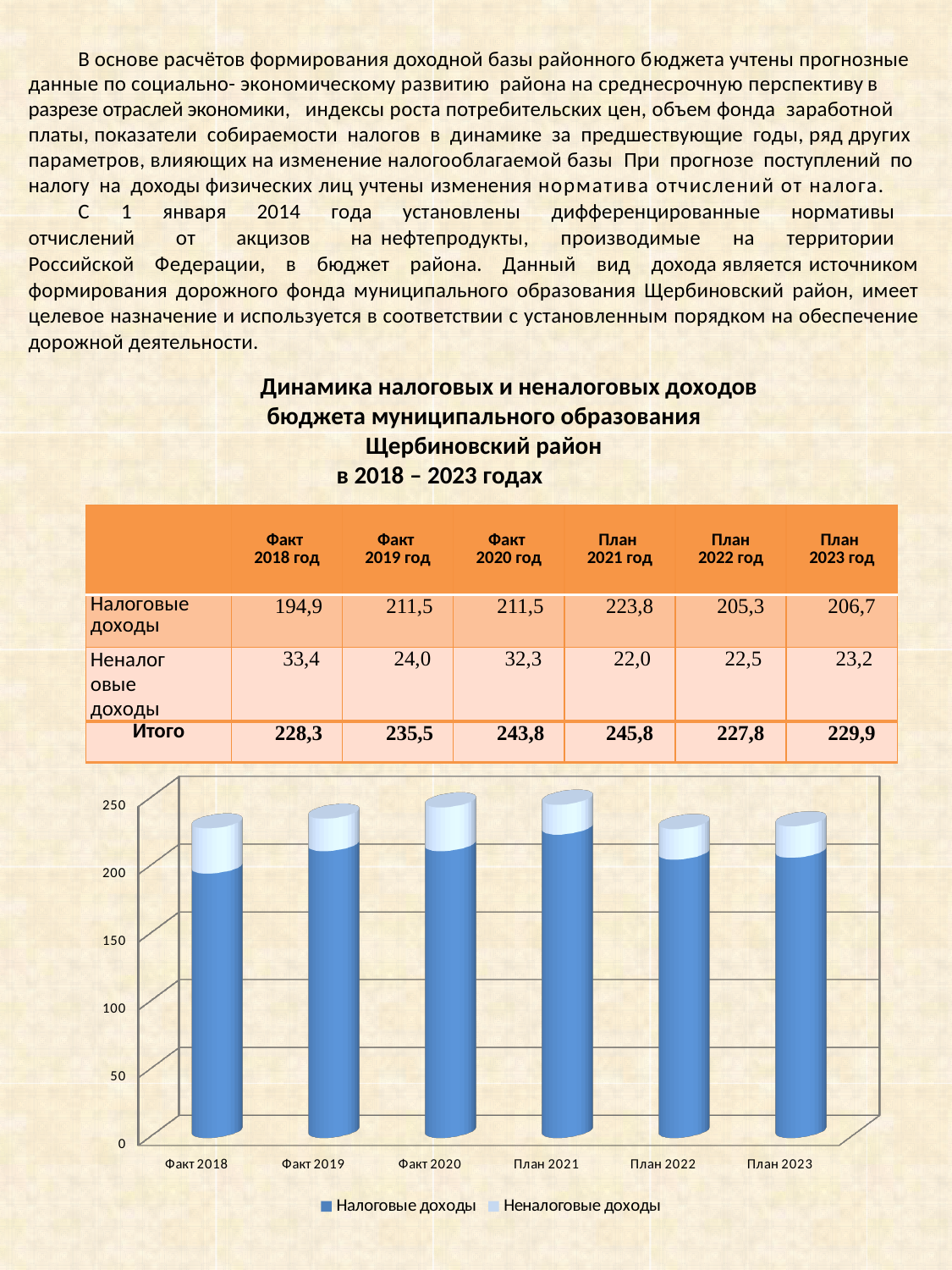

В основе расчётов формирования доходной базы районного бюджета учтены прогнозные данные по социально- экономическому развитию  района на среднесрочную перспективу в разрезе отраслей экономики,   индексы роста потребительских цен, объем фонда  заработной  платы, показатели  собираемости  налогов  в  динамике  за  предшествующие  годы, ряд других параметров, влияющих на изменение налогооблагаемой базы  При  прогнозе  поступлений  по  налогу  на  доходы физических лиц учтены изменения норматива отчислений от налога.
С     1     января     2014     года     установлены     дифференцированные     нормативы     отчислений     от     акцизов     на нефтепродукты,    производимые    на    территории    Российской    Федерации,    в    бюджет    района.    Данный    вид    дохода является источником формирования дорожного фонда муниципального образования Щербиновский район, имеет целевое назначение и используется в соответствии с установленным порядком на обеспечение дорожной деятельности.

Динамика налоговых и неналоговых доходов бюджета муниципального образования Щербиновский район
в 2018 – 2023 годах
    (млн.руб.)
|  | Факт 2018 год | Факт 2019 год | Факт 2020 год | План 2021 год | План 2022 год | План 2023 год |
| --- | --- | --- | --- | --- | --- | --- |
| Налоговые доходы | 194,9 | 211,5 | 211,5 | 223,8 | 205,3 | 206,7 |
| Неналоговые доходы | 33,4 | 24,0 | 32,3 | 22,0 | 22,5 | 23,2 |
| Итого | 228,3 | 235,5 | 243,8 | 245,8 | 227,8 | 229,9 |

[unsupported chart]